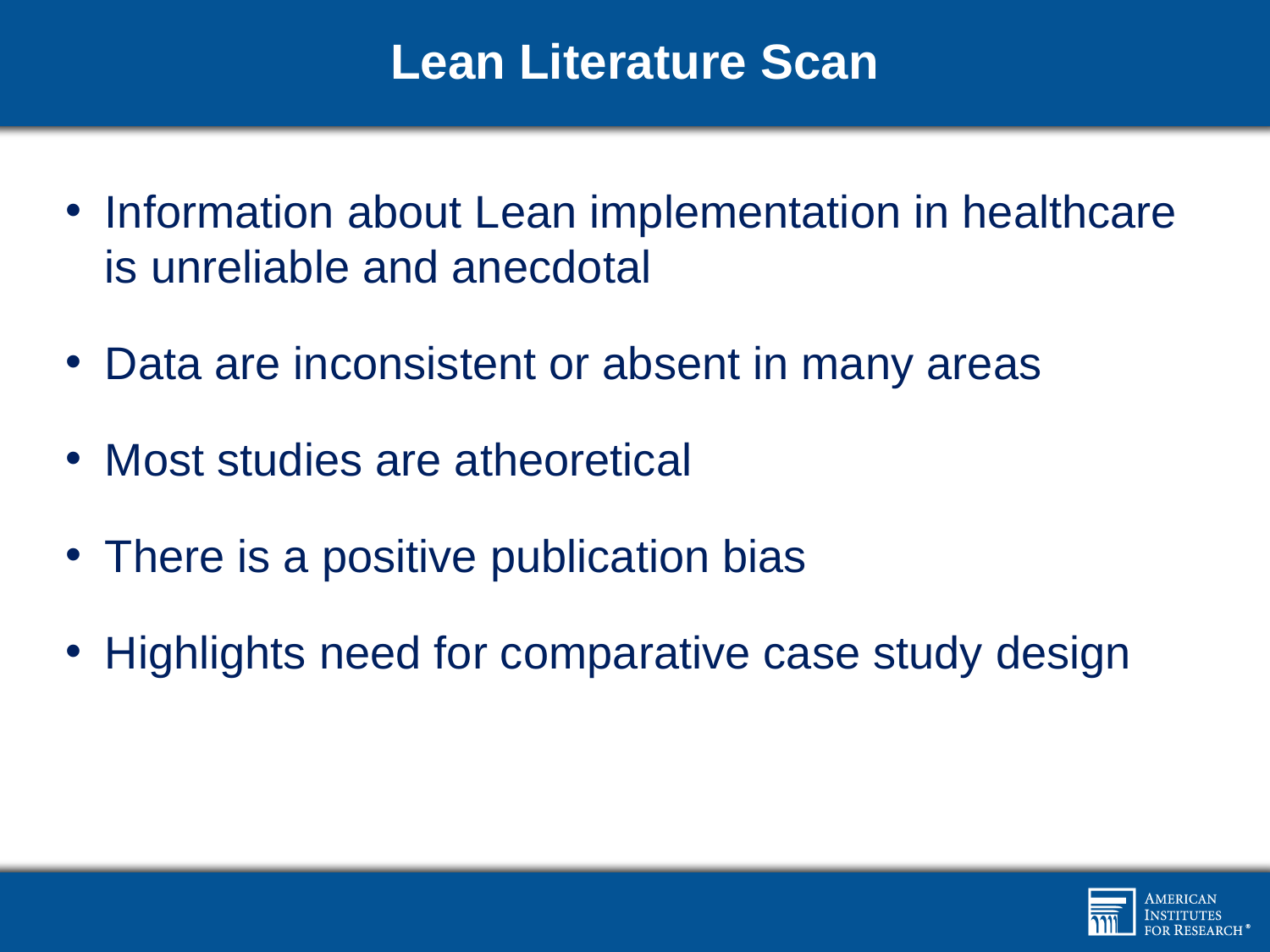

# Lean Literature Scan
Information about Lean implementation in healthcare is unreliable and anecdotal
Data are inconsistent or absent in many areas
Most studies are atheoretical
There is a positive publication bias
Highlights need for comparative case study design